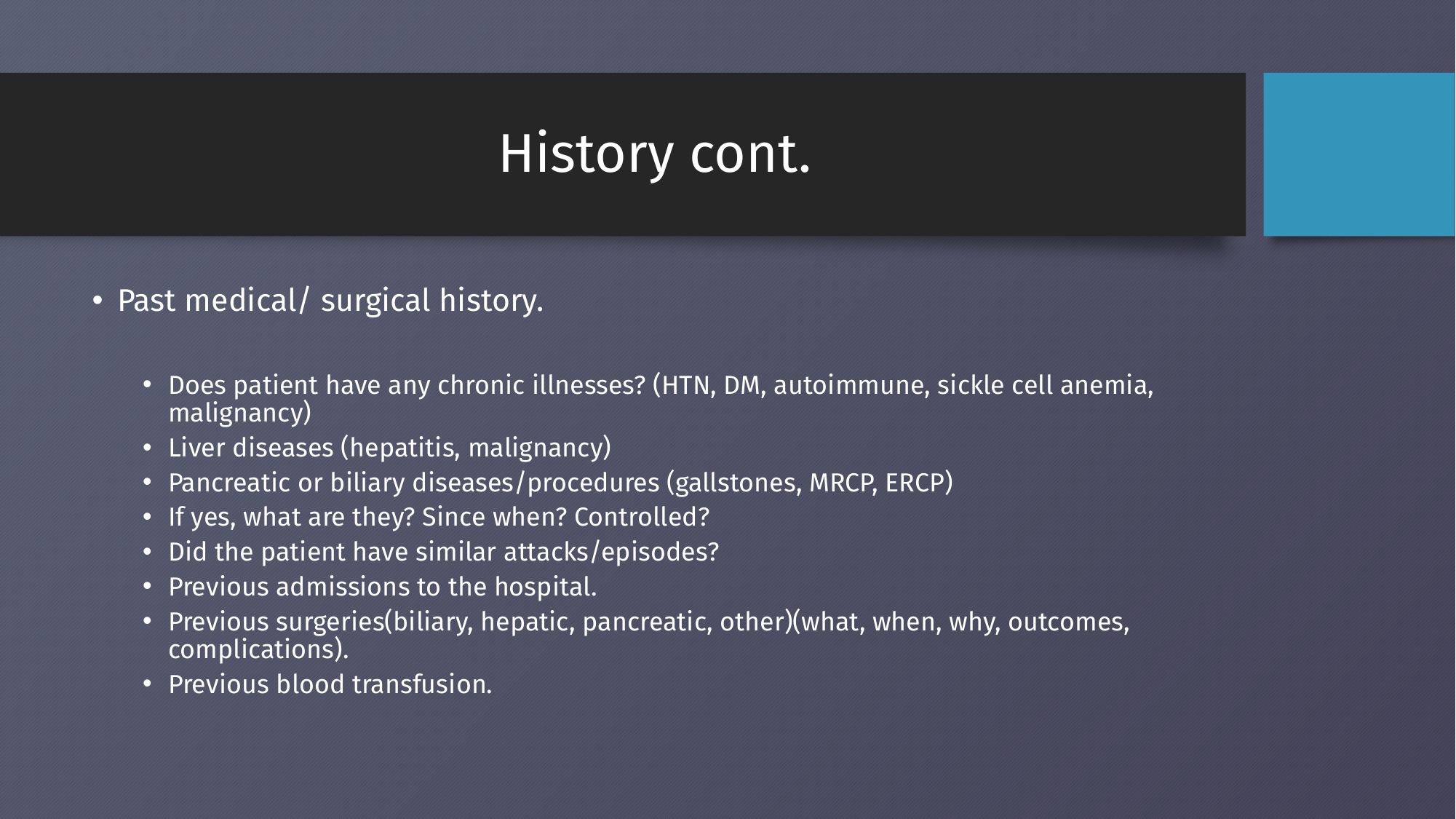

# History cont.
Past medical/ surgical history.

Does patient have any chronic illnesses? (HTN, DM, autoimmune, sickle cell anemia, malignancy)
Liver diseases (hepatitis, malignancy)
Pancreatic or biliary diseases/procedures (gallstones, MRCP, ERCP)
If yes, what are they? Since when? Controlled?
Did the patient have similar attacks/episodes?
Previous admissions to the hospital.
Previous surgeries(biliary, hepatic, pancreatic, other)(what, when, why, outcomes, complications).
Previous blood transfusion.